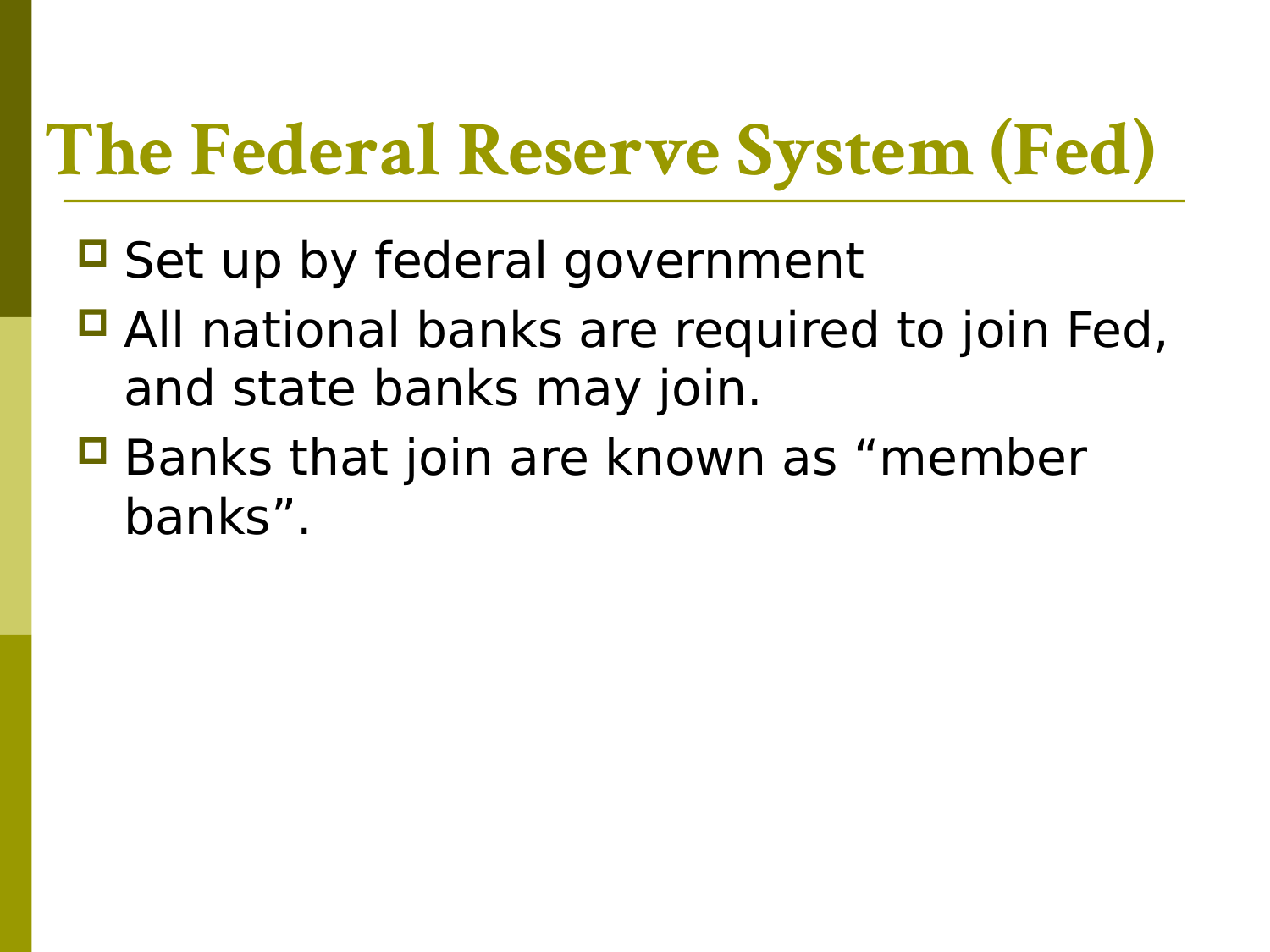

# The Federal Reserve System (Fed)
Set up by federal government
All national banks are required to join Fed, and state banks may join.
Banks that join are known as “member banks”.